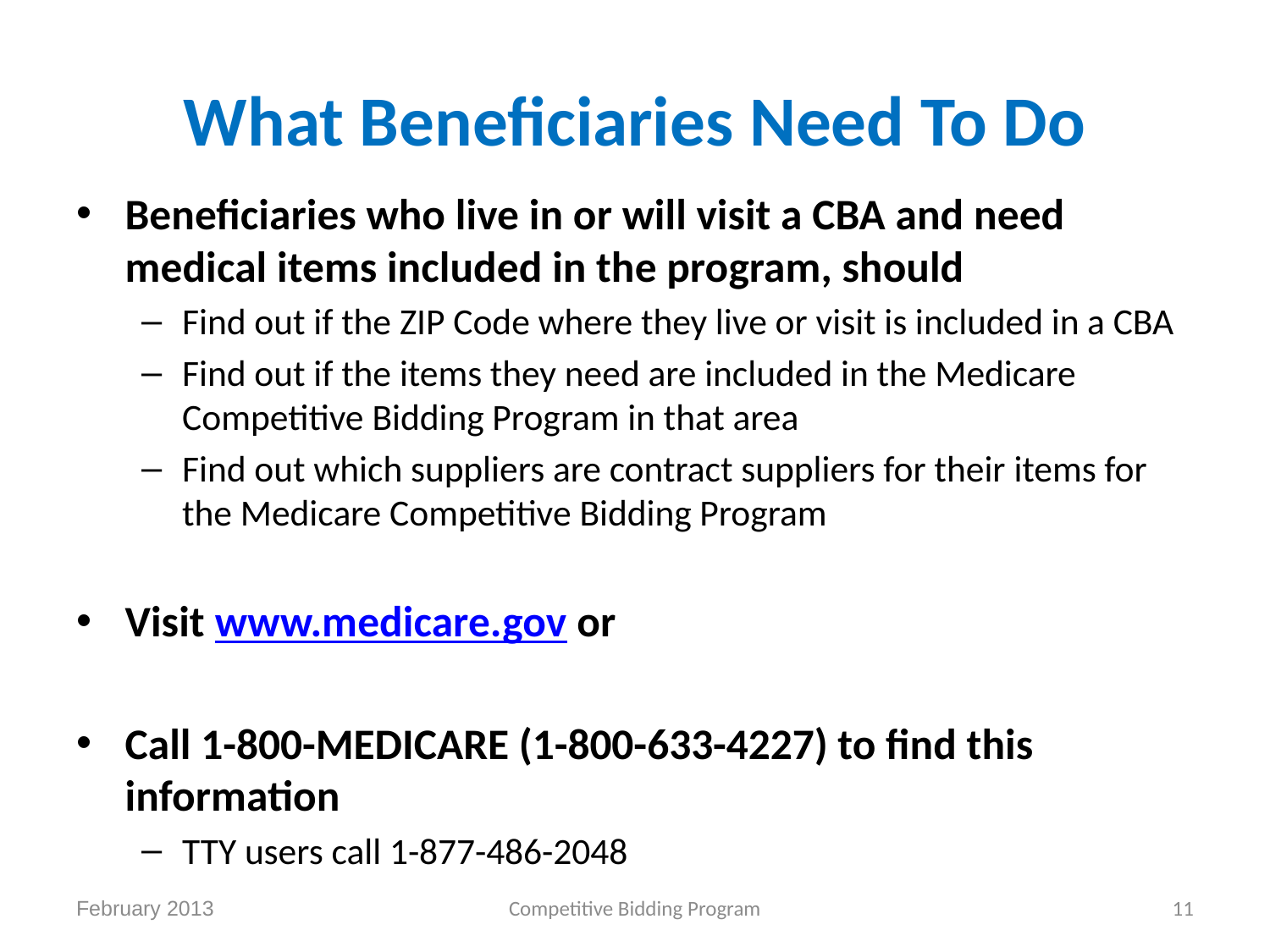

# What Beneficiaries Need To Do
Beneficiaries who live in or will visit a CBA and need medical items included in the program, should
Find out if the ZIP Code where they live or visit is included in a CBA
Find out if the items they need are included in the Medicare Competitive Bidding Program in that area
Find out which suppliers are contract suppliers for their items for the Medicare Competitive Bidding Program

Visit www.medicare.gov or

Call 1-800-MEDICARE (1-800-633-4227) to find this information
TTY users call 1-877-486-2048

February 2013
Competitive Bidding Program
11